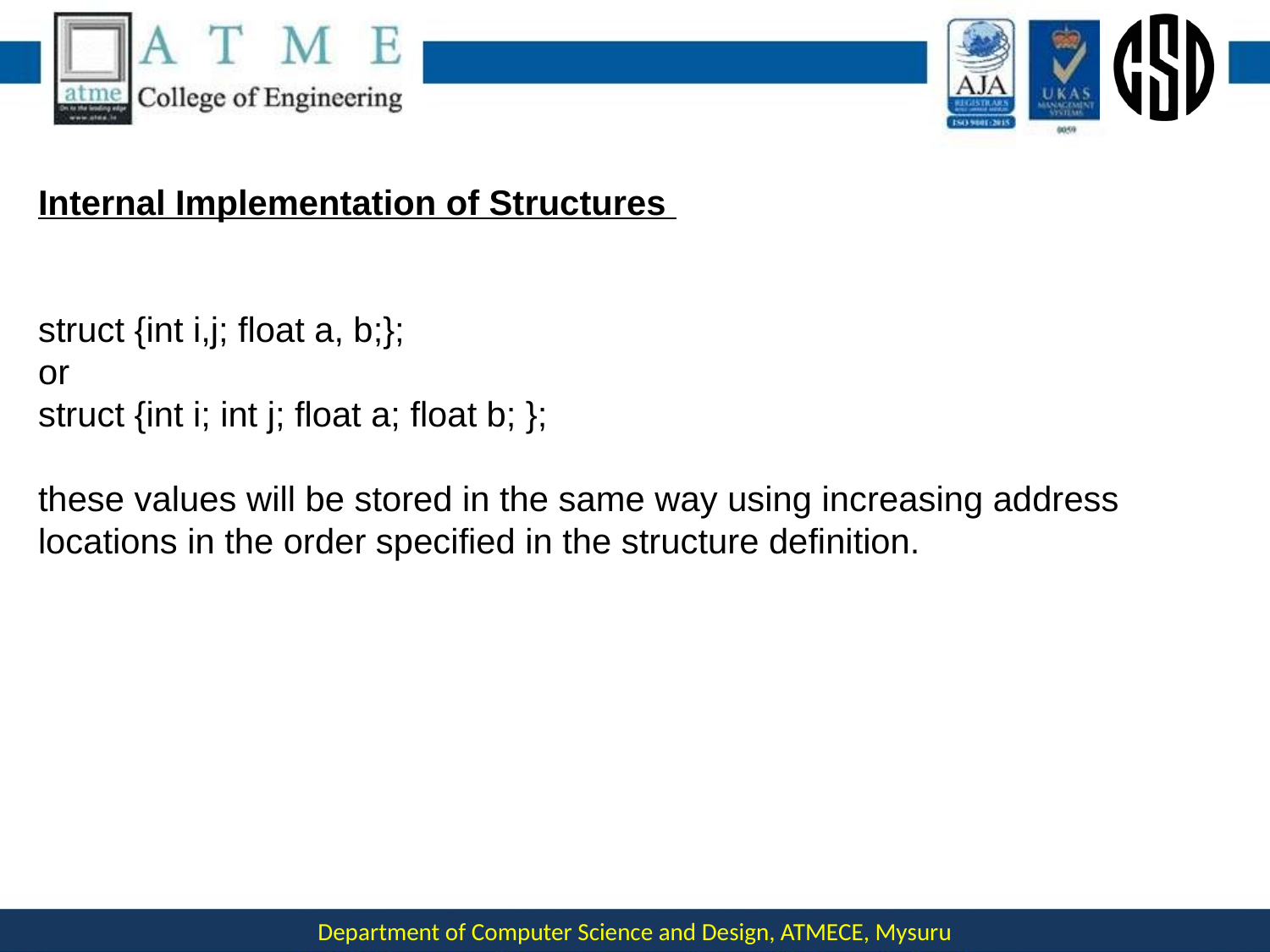

#
Internal Implementation of Structures

struct {int i,j; float a, b;};
or
struct {int i; int j; float a; float b; };

these values will be stored in the same way using increasing address locations in the order specified in the structure definition.